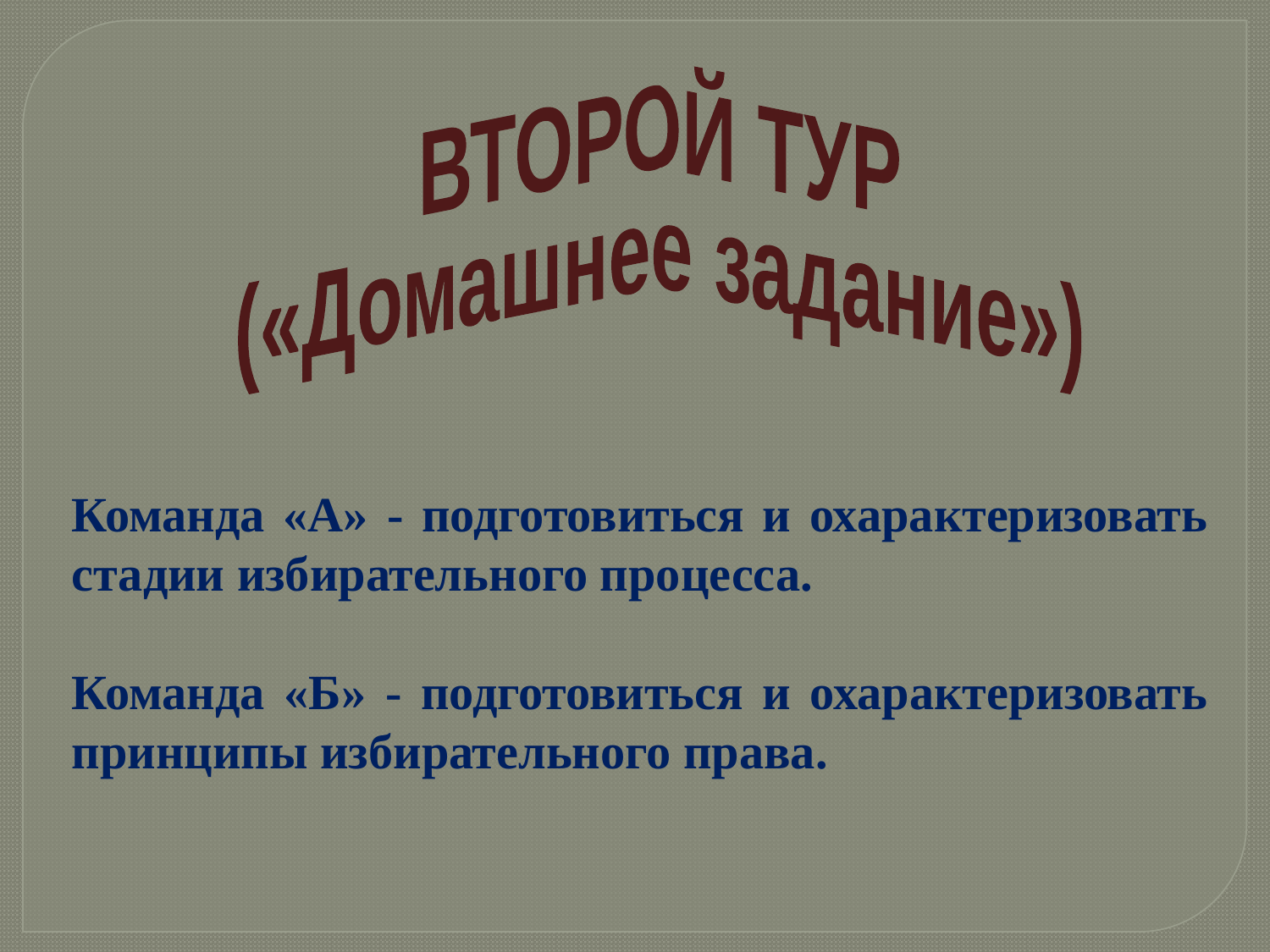

ВТОРОЙ ТУР
(«Домашнее задание»)
Команда «А» - подготовиться и охарактеризовать стадии избирательного процесса.

Команда «Б» - подготовиться и охарактеризовать принципы избирательного права.